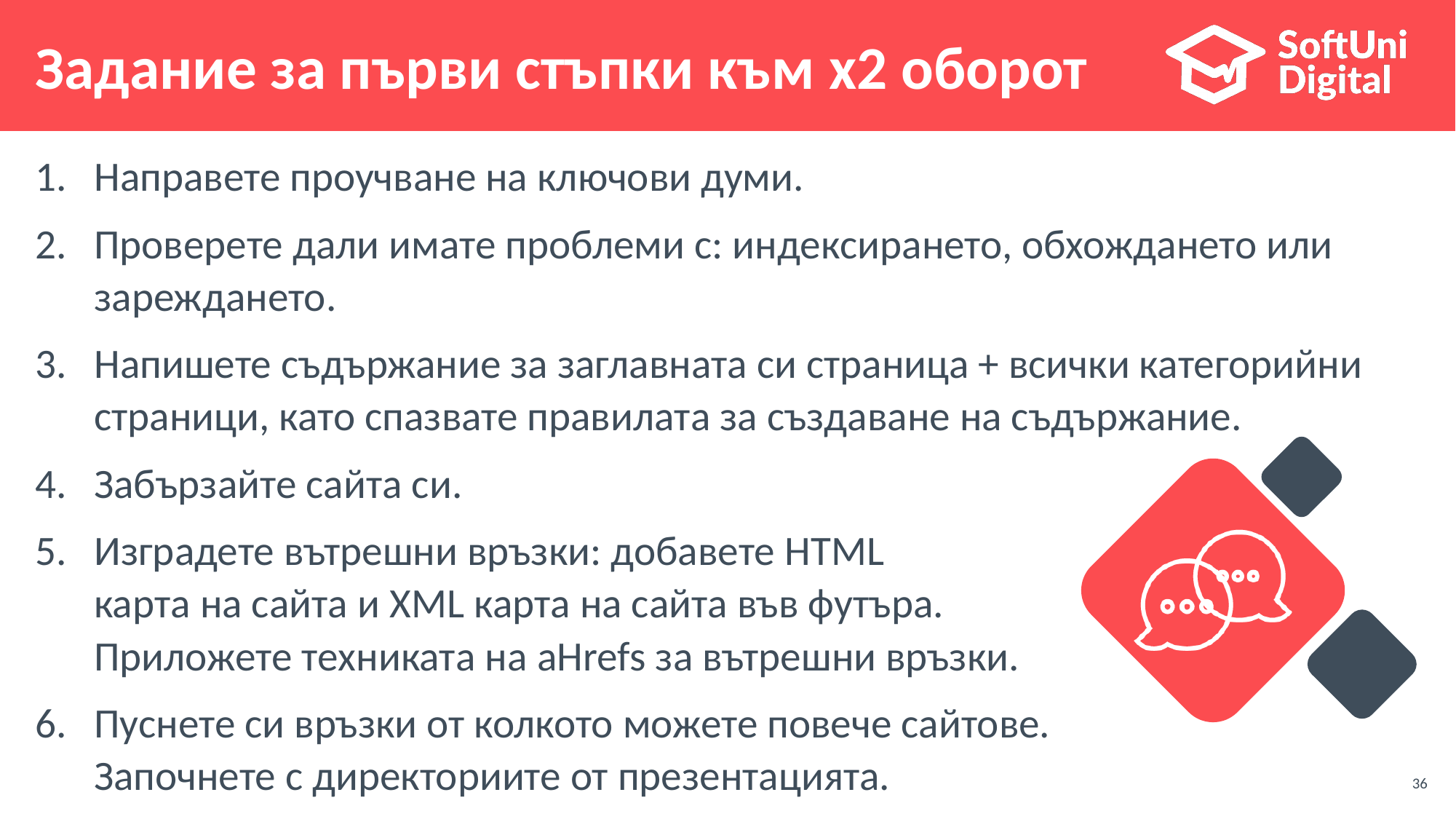

# Задание за първи стъпки към x2 оборот
Направете проучване на ключови думи.
Проверете дали имате проблеми с: индексирането, обхождането или зареждането.
Напишете съдържание за заглавната си страница + всички категорийни страници, като спазвате правилата за създаване на съдържание.
Забързайте сайта си.
Изградете вътрешни връзки: добавете HTML
карта на сайта и XML карта на сайта във футъра.
Приложете техниката на aHrefs за вътрешни връзки.
Пуснете си връзки от колкото можете повече сайтове.
Започнете с директориите от презентацията.
36